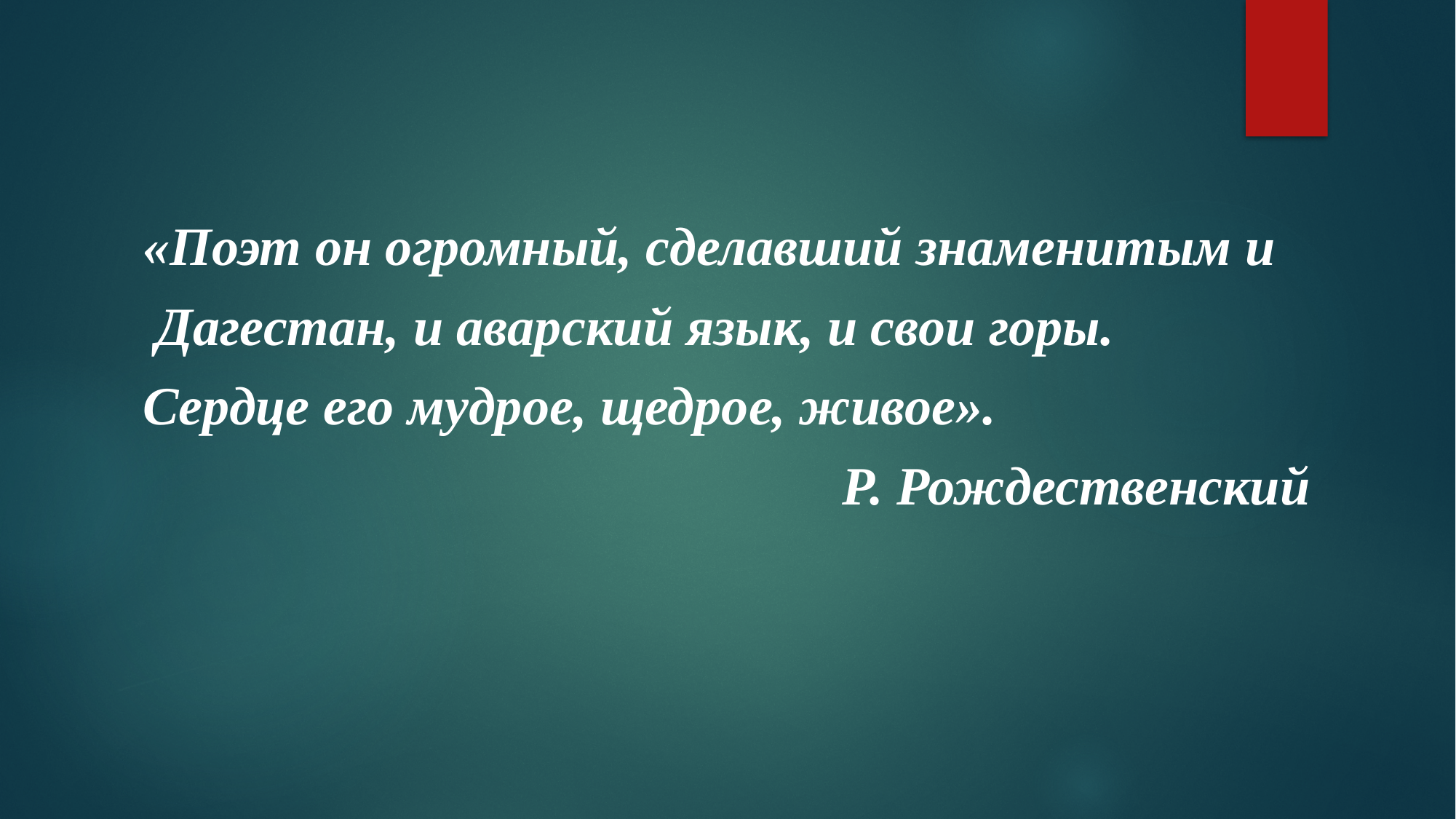

«Поэт он огромный, сделавший знаменитым и
 Дагестан, и аварский язык, и свои горы.
Сердце его мудрое, щедрое, живое».
                                                    Р. Рождественский